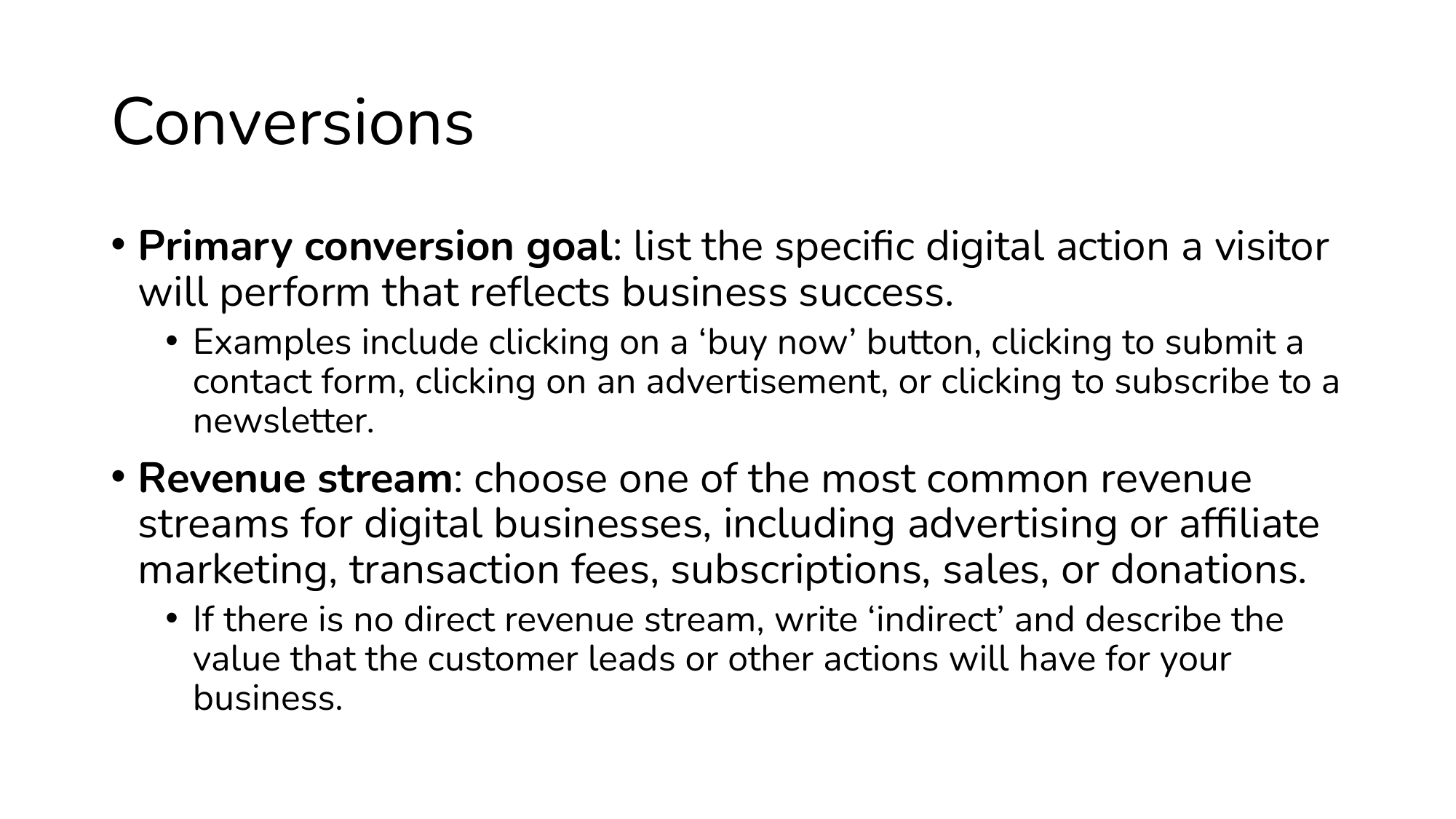

# Conversions
Primary conversion goal: list the specific digital action a visitor will perform that reflects business success.
Examples include clicking on a ‘buy now’ button, clicking to submit a contact form, clicking on an advertisement, or clicking to subscribe to a newsletter.
Revenue stream: choose one of the most common revenue streams for digital businesses, including advertising or affiliate marketing, transaction fees, subscriptions, sales, or donations.
If there is no direct revenue stream, write ‘indirect’ and describe the value that the customer leads or other actions will have for your business.